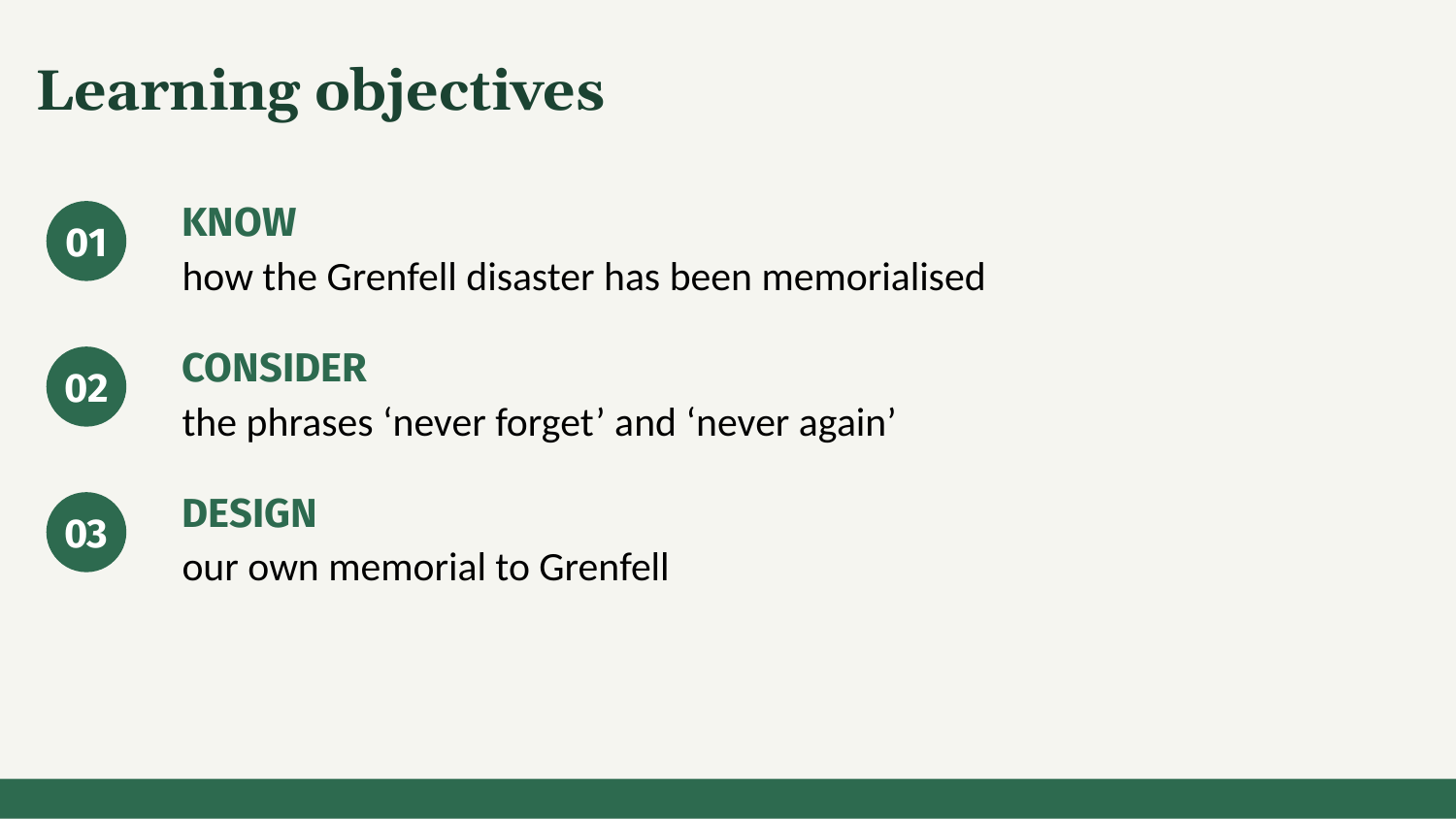

Learning objectives
KNOW

01
how the Grenfell disaster has been memorialised
CONSIDER

02
the phrases ‘never forget’ and ‘never again’
DESIGN

03
our own memorial to Grenfell